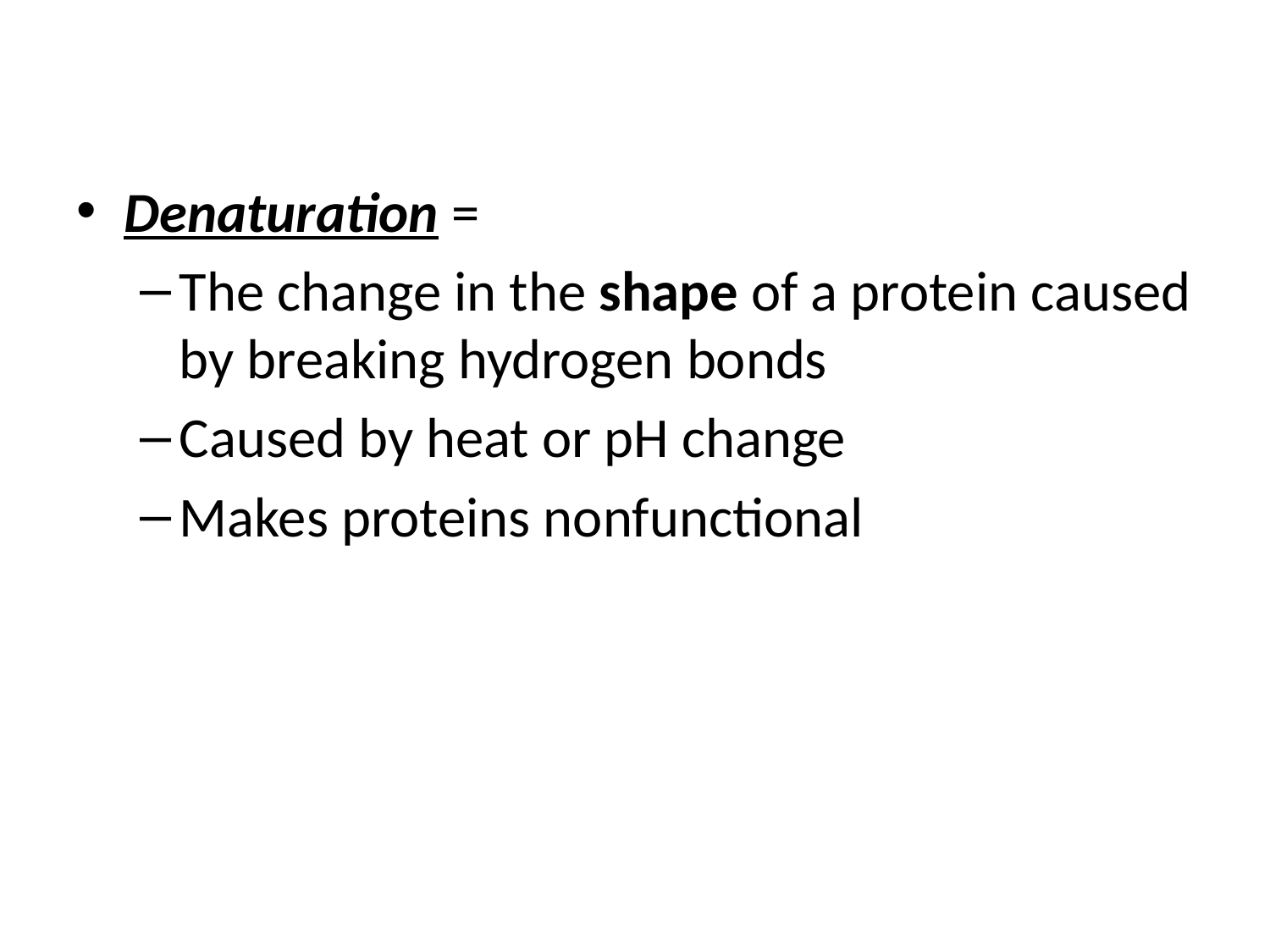

Denaturation =
The change in the shape of a protein caused by breaking hydrogen bonds
Caused by heat or pH change
Makes proteins nonfunctional